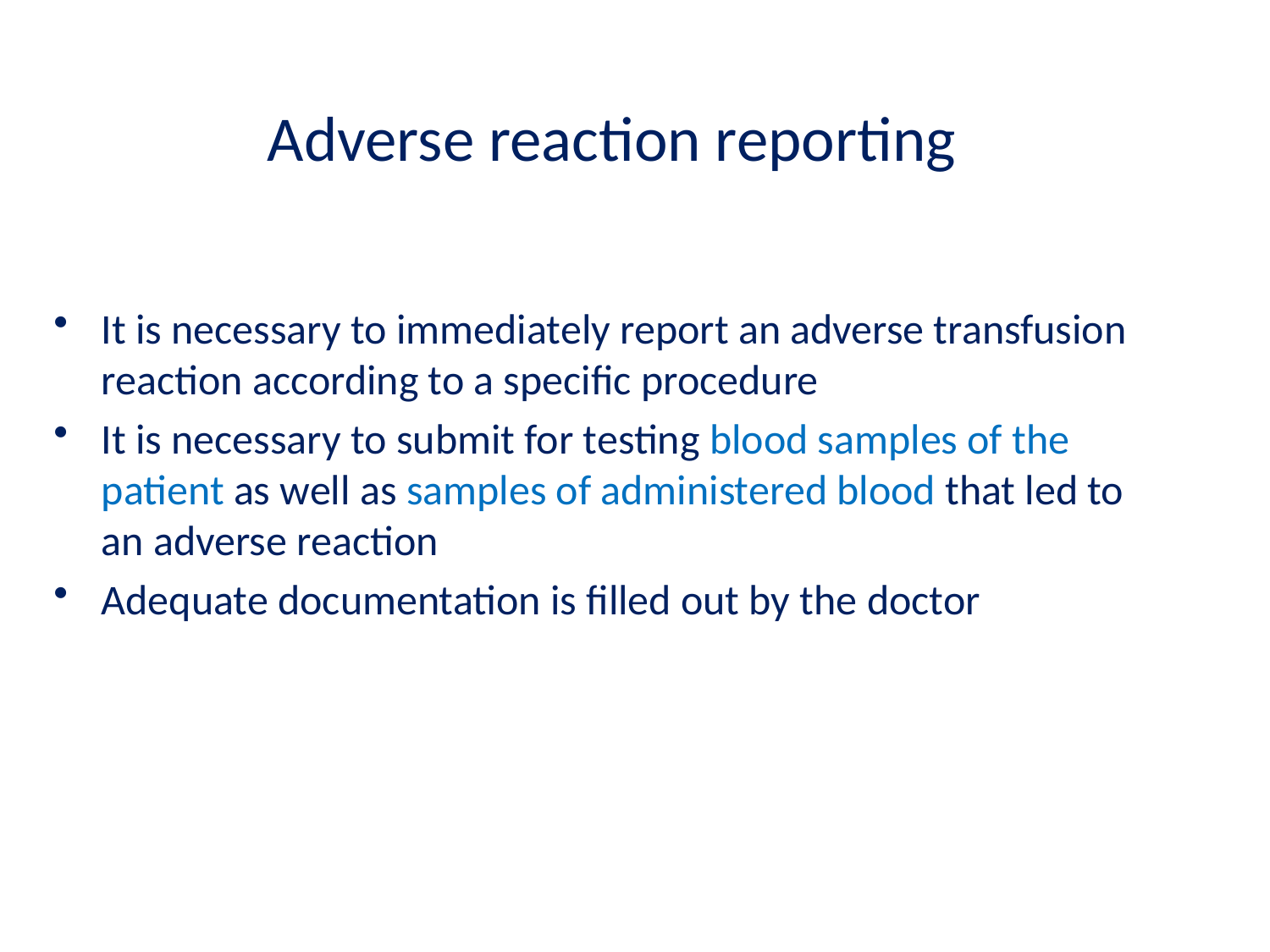

Adverse reaction reporting

It is necessary to immediately report an adverse transfusion reaction according to a specific procedure
It is necessary to submit for testing blood samples of the patient as well as samples of administered blood that led to an adverse reaction
Adequate documentation is filled out by the doctor